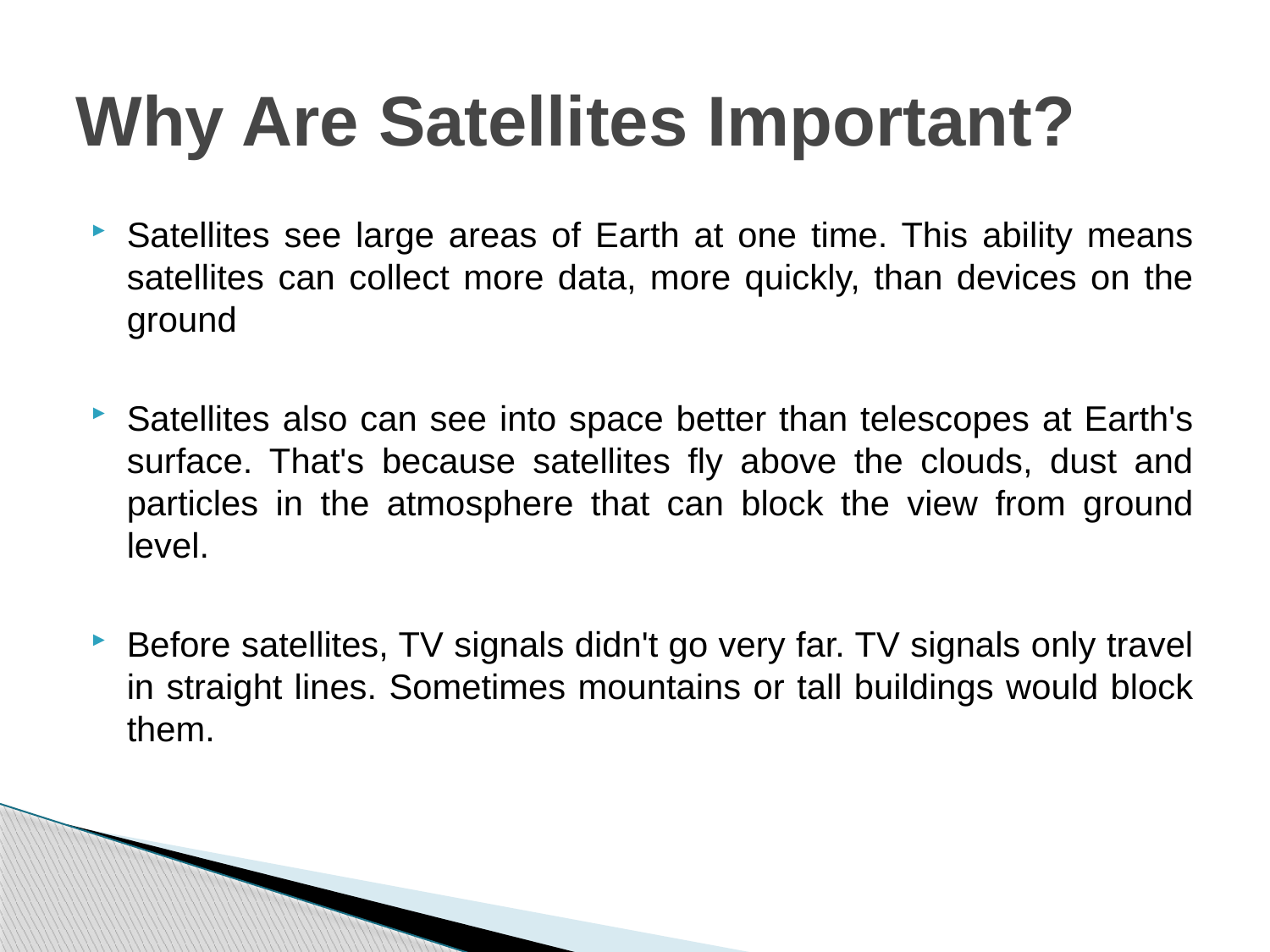

# Why Are Satellites Important?
Satellites see large areas of Earth at one time. This ability means satellites can collect more data, more quickly, than devices on the ground

Satellites also can see into space better than telescopes at Earth's surface. That's because satellites fly above the clouds, dust and particles in the atmosphere that can block the view from ground level.

Before satellites, TV signals didn't go very far. TV signals only travel in straight lines. Sometimes mountains or tall buildings would block them.